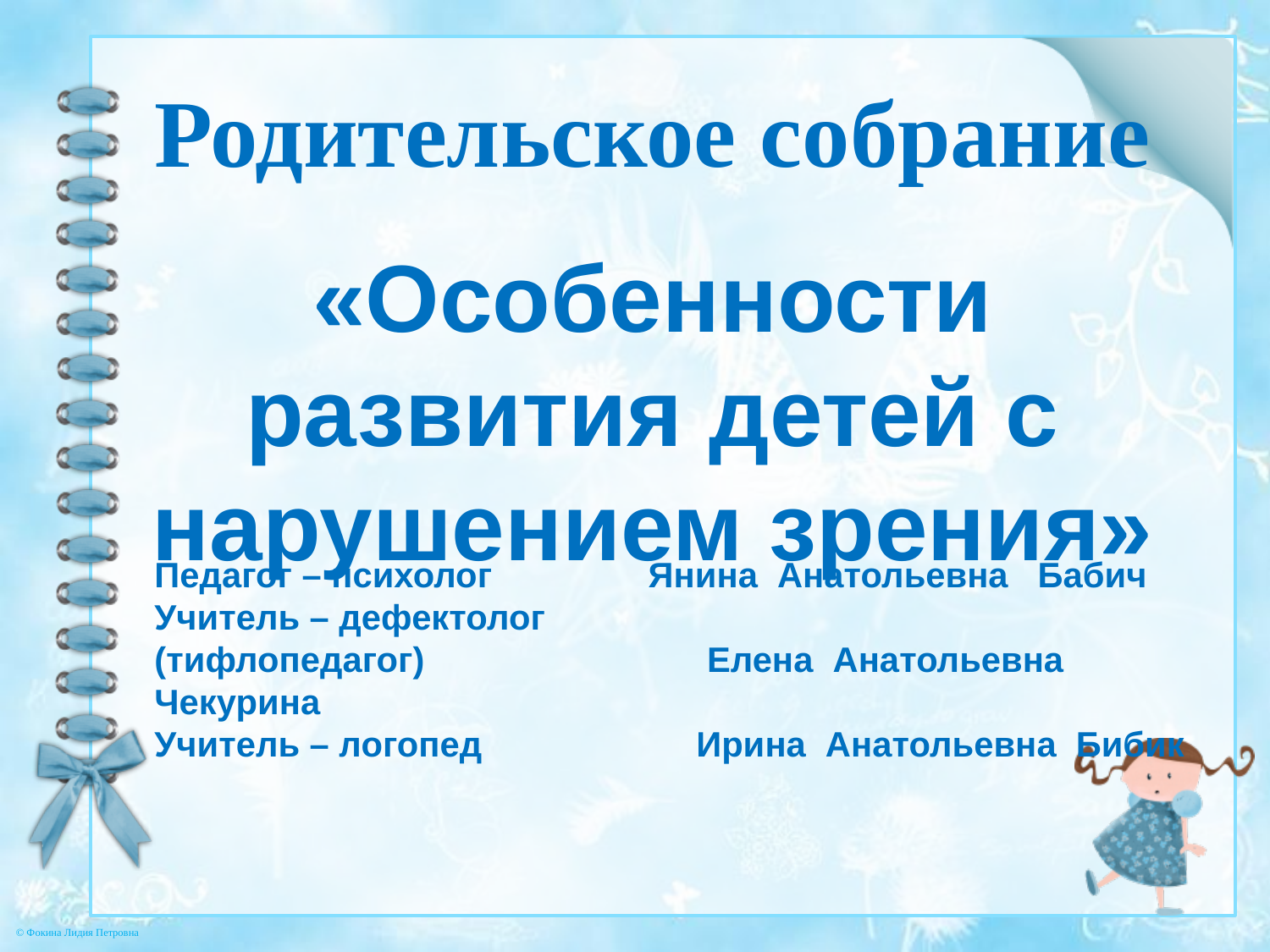

Родительское собрание

«Особенности развития детей с нарушением зрения»
Педагог – психолог                Янина  Анатольевна   Бабич
Учитель – дефектолог
(тифлопедагог)                             Елена  Анатольевна  Чекурина
Учитель – логопед                      Ирина  Анатольевна  Бибик